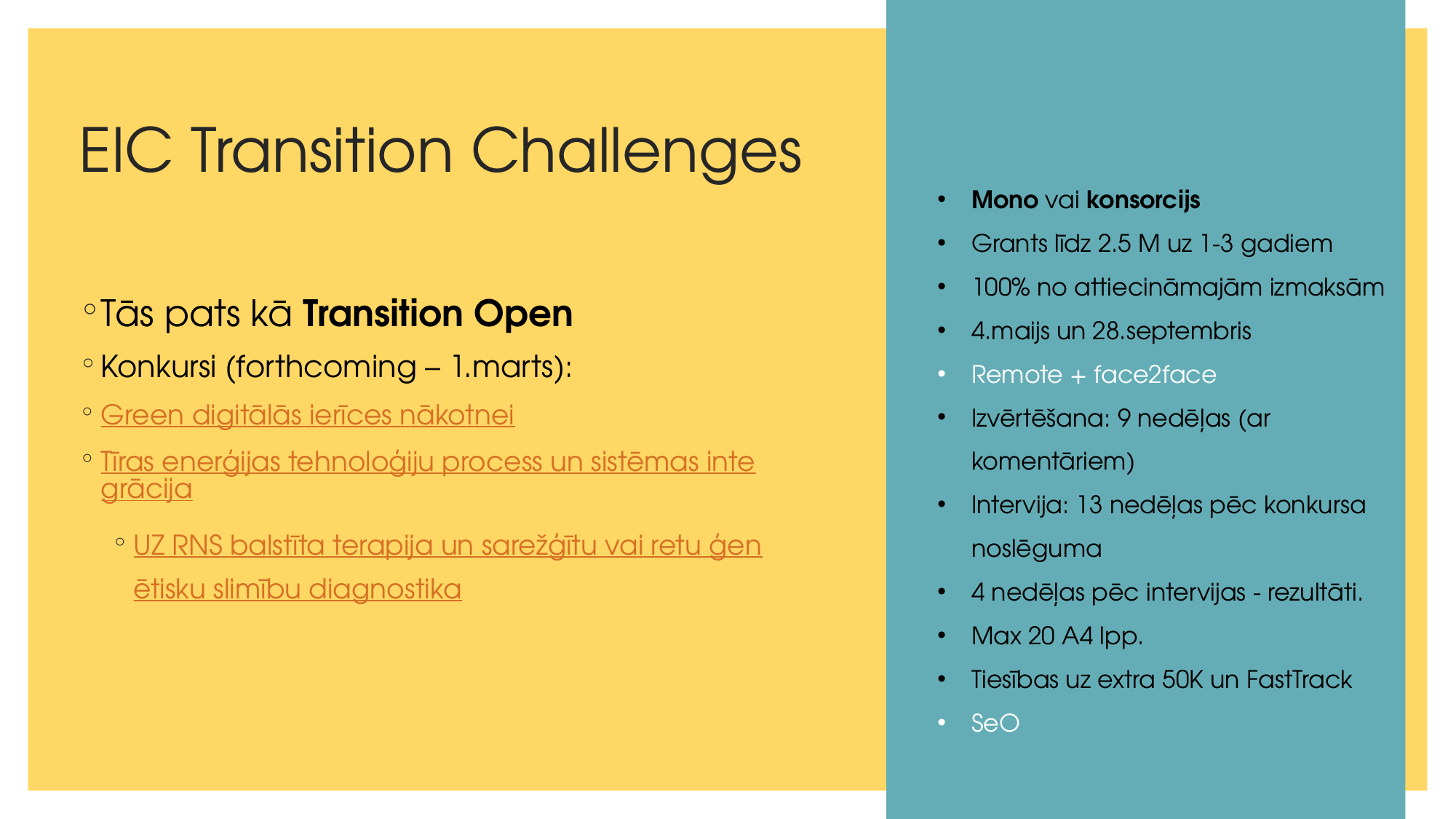

# EIC Transition Challenges
Mono vai konsorcijs
Grants līdz 2.5 M uz 1-3 gadiem
100% no attiecināmajām izmaksām
4.maijs un 28.septembris
Remote + face2face
Izvērtēšana: 9 nedēļas (ar komentāriem)
Intervija: 13 nedēļas pēc konkursa noslēguma
4 nedēļas pēc intervijas - rezultāti.
Max 20 A4 lpp.
Tiesības uz extra 50K un FastTrack
SeO
Tās pats kā Transition Open
Konkursi (forthcoming – 1.marts):
Green digitālās ierīces nākotnei
Tīras enerģijas tehnoloģiju process un sistēmas integrācija
UZ RNS balstīta terapija un sarežģītu vai retu ģenētisku slimību diagnostika